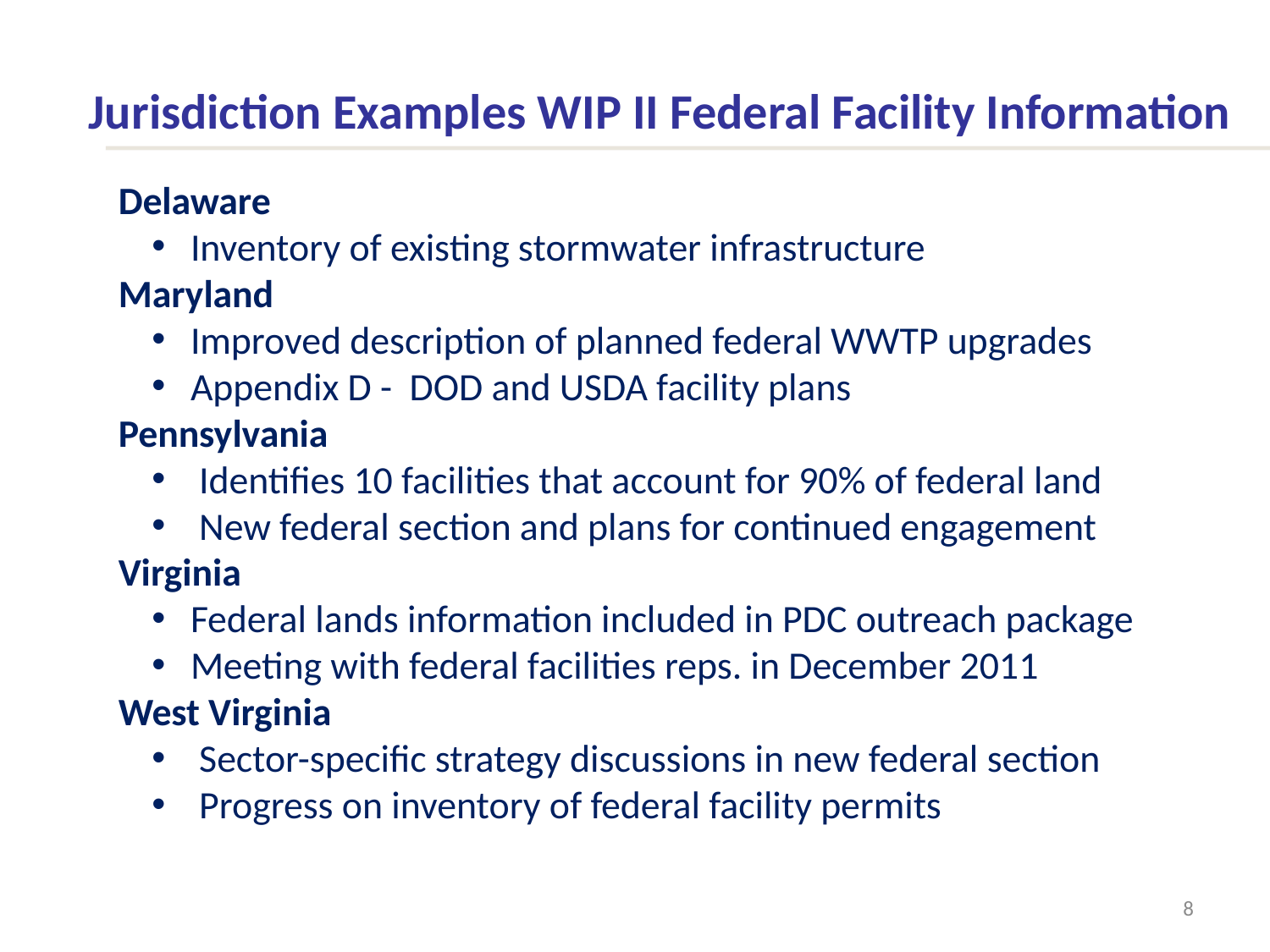

# Jurisdiction Examples WIP II Federal Facility Information

Delaware
 Inventory of existing stormwater infrastructure
Maryland
 Improved description of planned federal WWTP upgrades
 Appendix D -  DOD and USDA facility plans
Pennsylvania
  Identifies 10 facilities that account for 90% of federal land
  New federal section and plans for continued engagement
Virginia
 Federal lands information included in PDC outreach package
 Meeting with federal facilities reps. in December 2011
West Virginia
  Sector-specific strategy discussions in new federal section
  Progress on inventory of federal facility permits
8